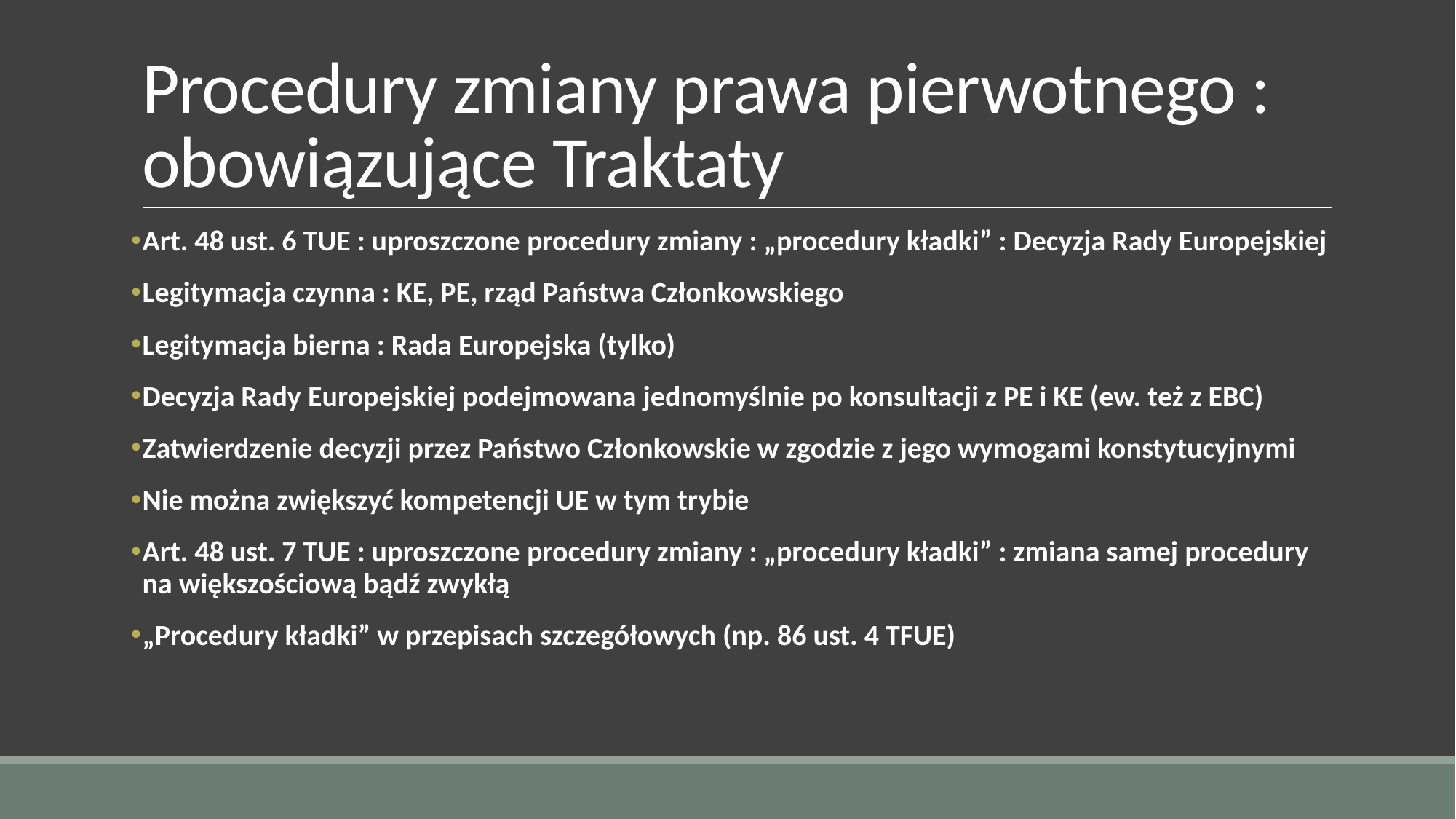

# Procedury zmiany prawa pierwotnego : obowiązujące Traktaty
Art. 48 ust. 6 TUE : uproszczone procedury zmiany : „procedury kładki” : Decyzja Rady Europejskiej
Legitymacja czynna : KE, PE, rząd Państwa Członkowskiego
Legitymacja bierna : Rada Europejska (tylko)
Decyzja Rady Europejskiej podejmowana jednomyślnie po konsultacji z PE i KE (ew. też z EBC)
Zatwierdzenie decyzji przez Państwo Członkowskie w zgodzie z jego wymogami konstytucyjnymi
Nie można zwiększyć kompetencji UE w tym trybie
Art. 48 ust. 7 TUE : uproszczone procedury zmiany : „procedury kładki” : zmiana samej procedury na większościową bądź zwykłą
„Procedury kładki” w przepisach szczegółowych (np. 86 ust. 4 TFUE)